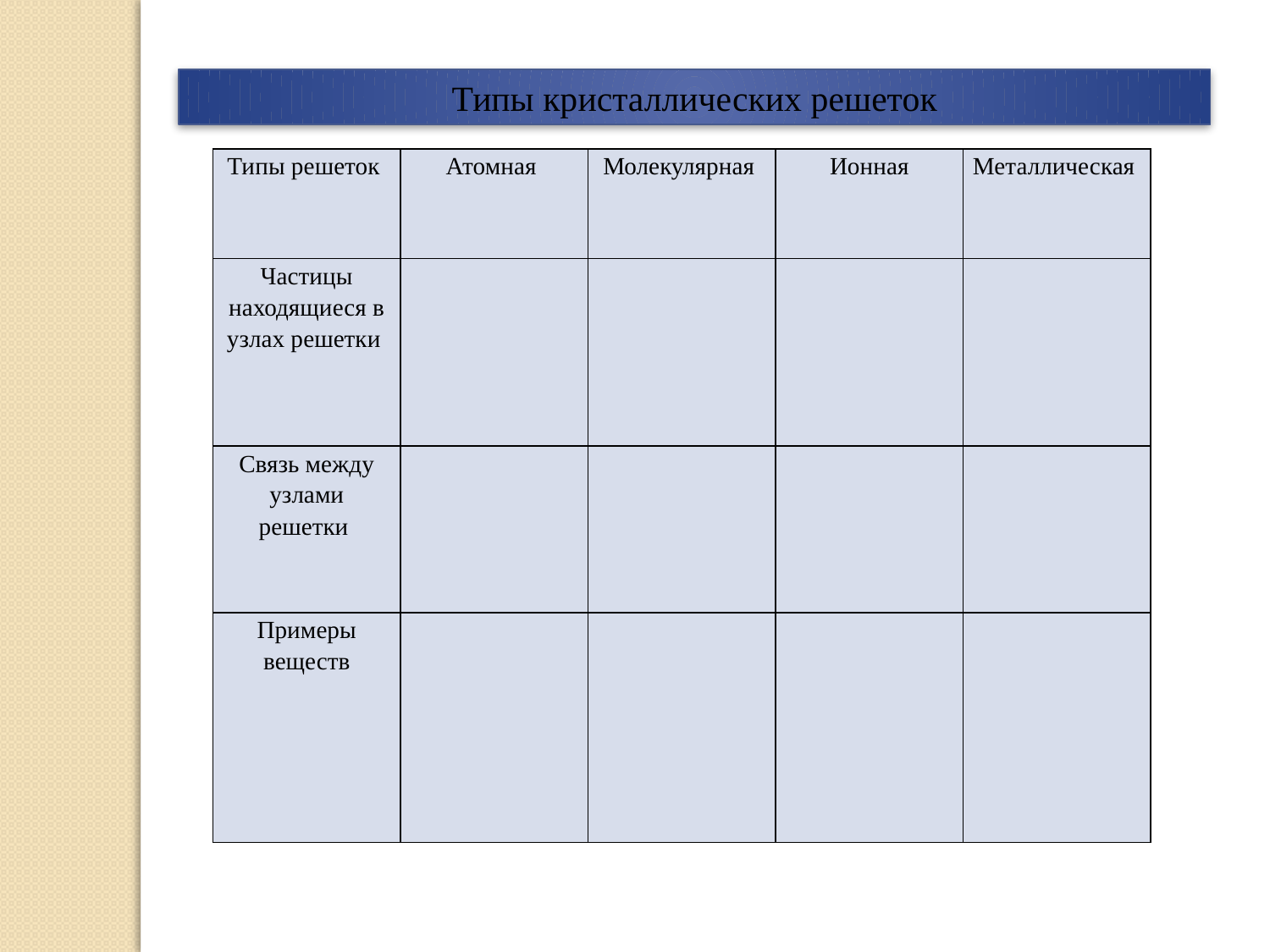

Типы кристаллических решеток
| Типы решеток | Атомная | Молекулярная | Ионная | Металлическая |
| --- | --- | --- | --- | --- |
| Частицы находящиеся в узлах решетки |  |  |  |  |
| Связь между узлами решетки |  |  |  |  |
| Примеры веществ |  |  |  |  |